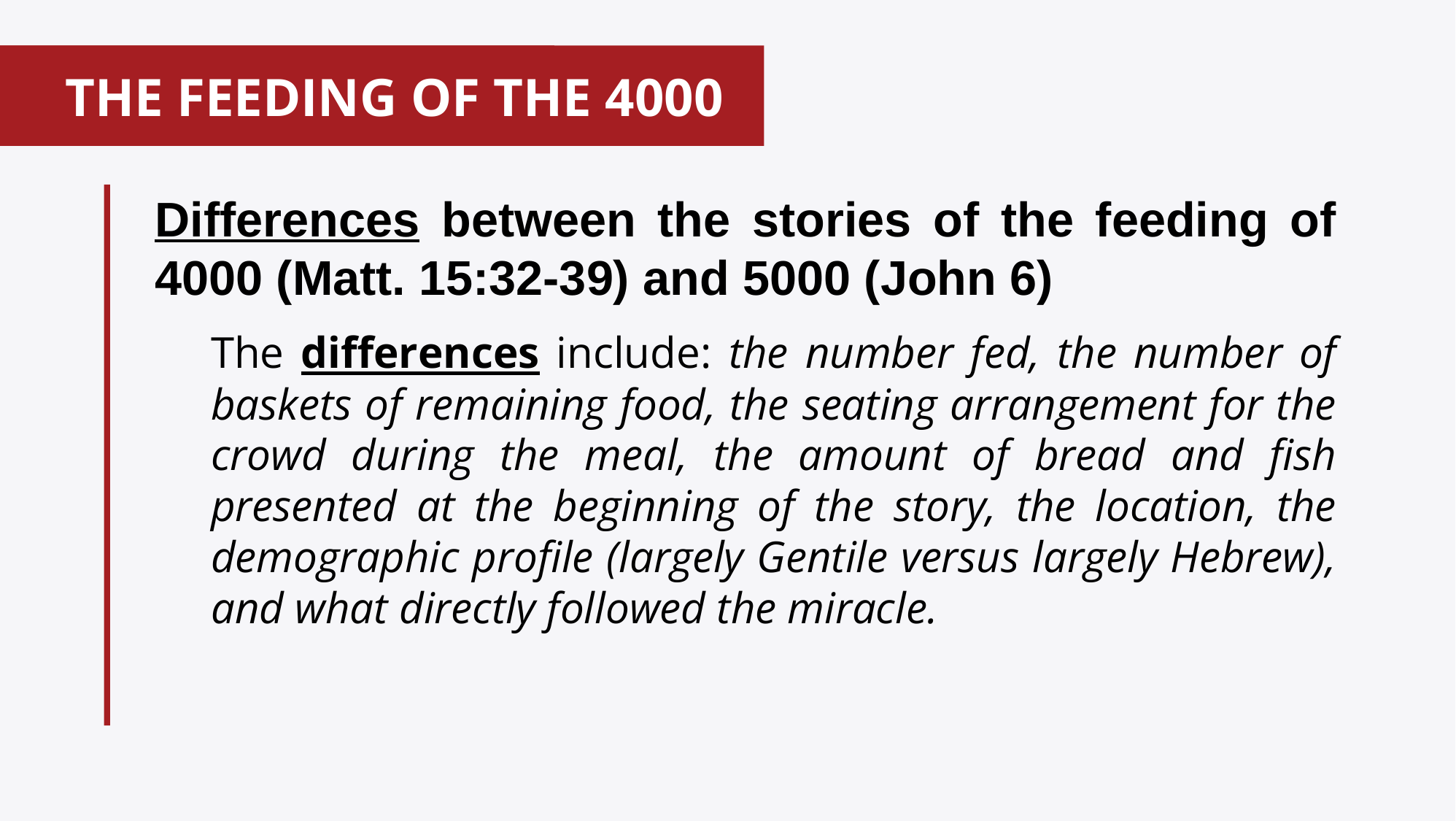

# THE FEEDING OF THE 4000
Differences between the stories of the feeding of 4000 (Matt. 15:32-39) and 5000 (John 6)

The differences include: the number fed, the number of baskets of remaining food, the seating arrangement for the crowd during the meal, the amount of bread and fish presented at the beginning of the story, the location, the demographic profile (largely Gentile versus largely Hebrew), and what directly followed the miracle.